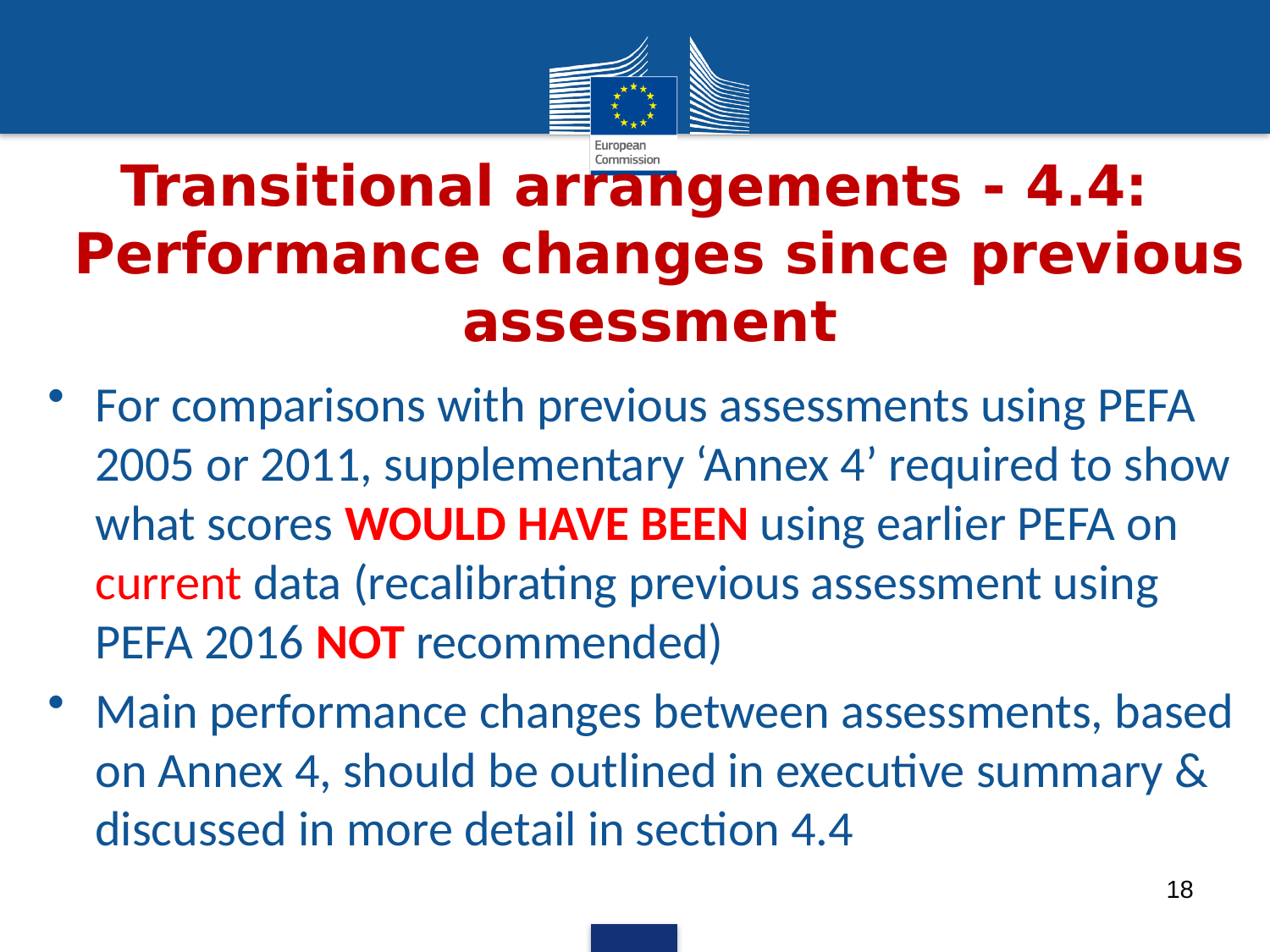

# Transitional arrangements - 4.4: Performance changes since previous assessment
For comparisons with previous assessments using PEFA 2005 or 2011, supplementary ‘Annex 4’ required to show what scores WOULD HAVE BEEN using earlier PEFA on current data (recalibrating previous assessment using PEFA 2016 NOT recommended)
Main performance changes between assessments, based on Annex 4, should be outlined in executive summary & discussed in more detail in section 4.4

18